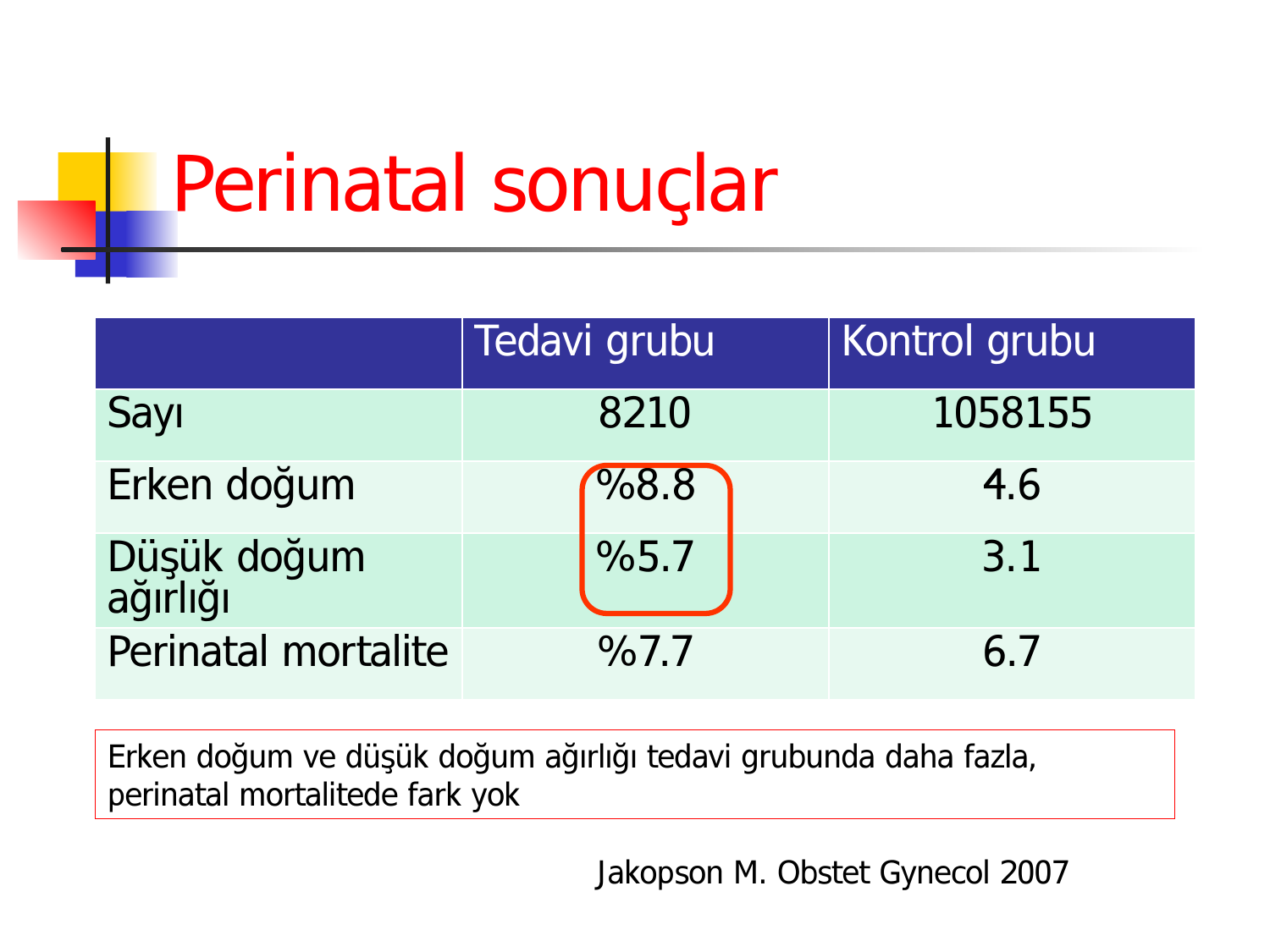

# Perinatal sonuçlar
|  | Tedavi grubu | Kontrol grubu |
| --- | --- | --- |
| Sayı | 8210 | 1058155 |
| Erken doğum | %8.8 | 4.6 |
| Düşük doğum ağırlığı | %5.7 | 3.1 |
| Perinatal mortalite | %7.7 | 6.7 |

Erken doğum ve düşük doğum ağırlığı tedavi grubunda daha fazla, perinatal mortalitede fark yok
Jakopson M. Obstet Gynecol 2007